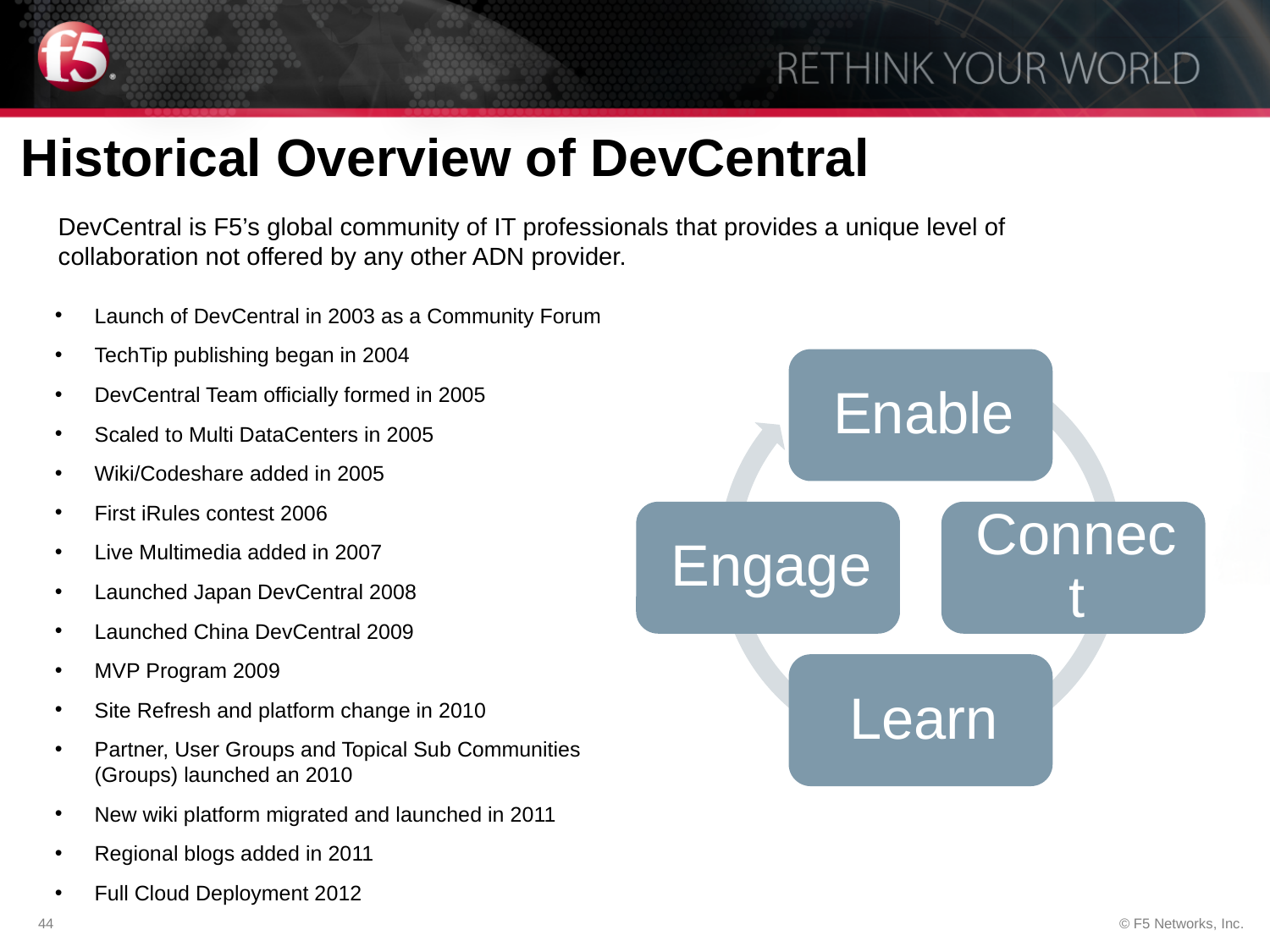

# Historical Overview of DevCentral
DevCentral is F5’s global community of IT professionals that provides a unique level of collaboration not offered by any other ADN provider.
Launch of DevCentral in 2003 as a Community Forum
TechTip publishing began in 2004
DevCentral Team officially formed in 2005
Scaled to Multi DataCenters in 2005
Wiki/Codeshare added in 2005
First iRules contest 2006
Live Multimedia added in 2007
Launched Japan DevCentral 2008
Launched China DevCentral 2009
MVP Program 2009
Site Refresh and platform change in 2010
Partner, User Groups and Topical Sub Communities (Groups) launched an 2010
New wiki platform migrated and launched in 2011
Regional blogs added in 2011
Full Cloud Deployment 2012
Enable
Connect
Learn
Engage